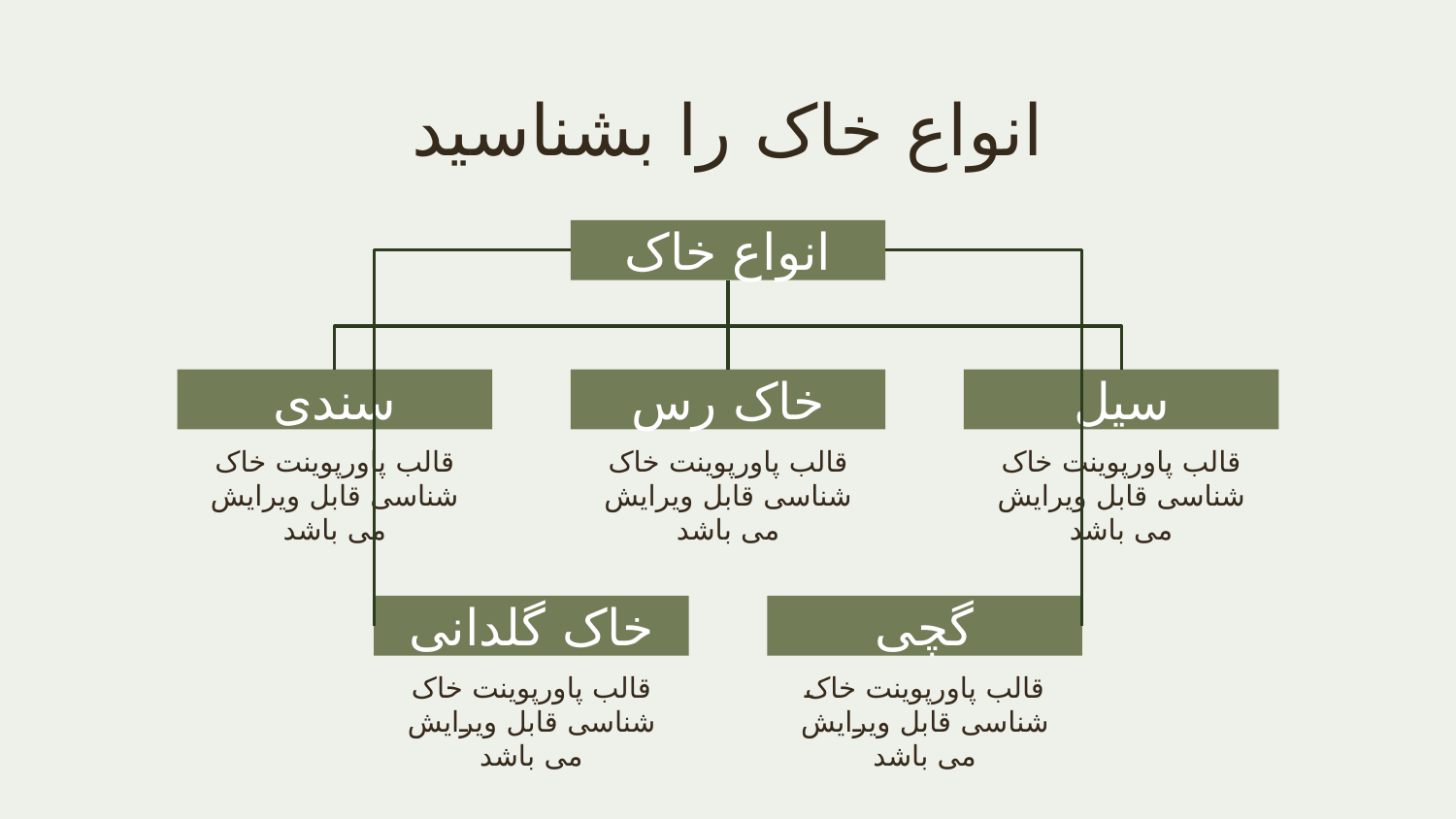

# انواع خاک را بشناسید
انواع خاک
سندی
خاک رس
سیل
قالب پاورپوینت خاک شناسی قابل ویرایش می باشد
قالب پاورپوینت خاک شناسی قابل ویرایش می باشد
قالب پاورپوینت خاک شناسی قابل ویرایش می باشد
خاک گلدانی
گچی
قالب پاورپوینت خاک شناسی قابل ویرایش می باشد
قالب پاورپوینت خاک شناسی قابل ویرایش می باشد